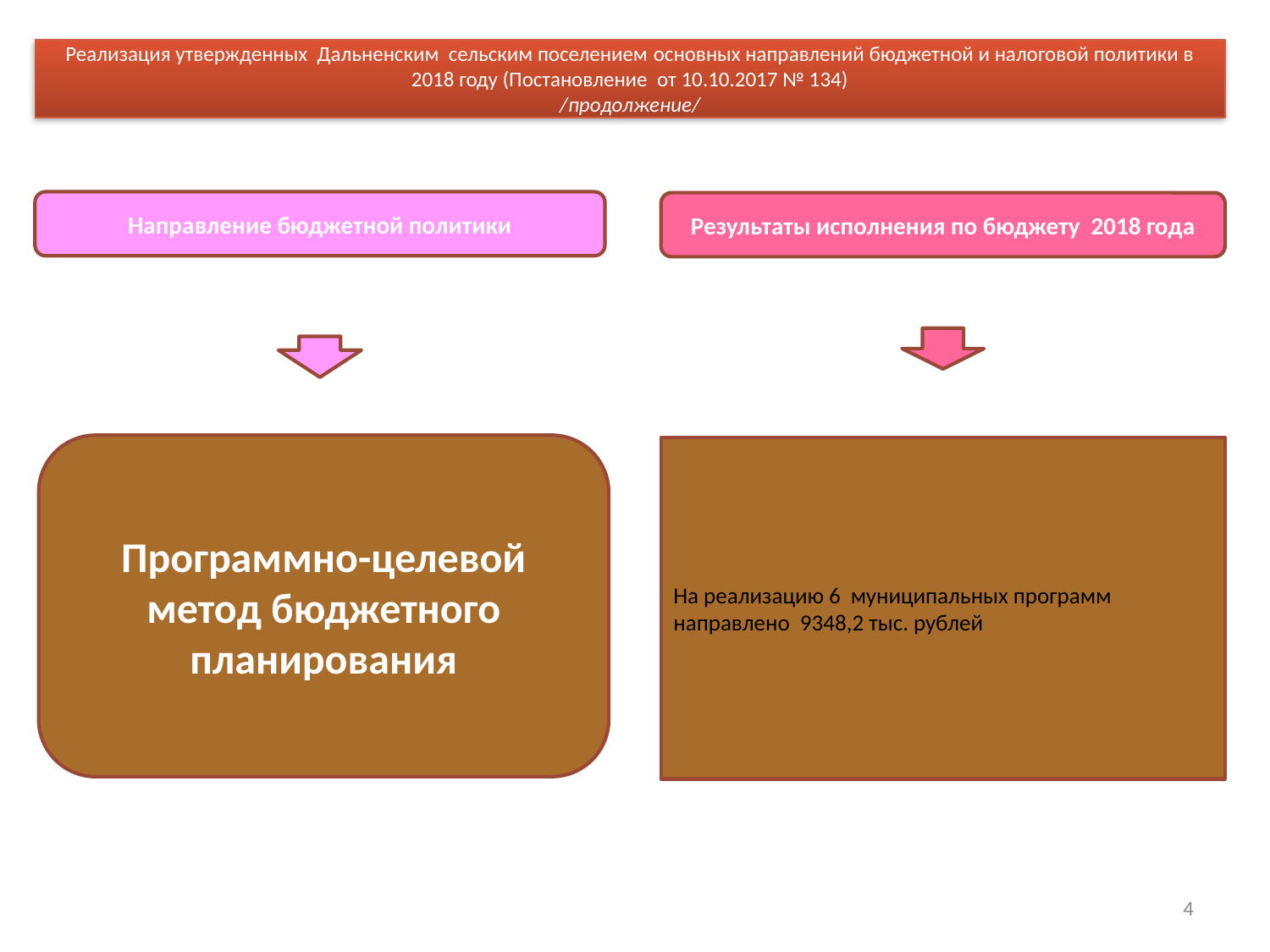

Реализация утвержденных  Дальненским  сельским поселением основных направлений бюджетной и налоговой политики в 2018 году (Постановление  от 10.10.2017 № 134)
/продолжение/
Направление бюджетной политики
Результаты исполнения по бюджету  2018 года

Программно-целевой метод бюджетного планирования
На реализацию 6  муниципальных программ направлено  9348,2 тыс. рублей
4